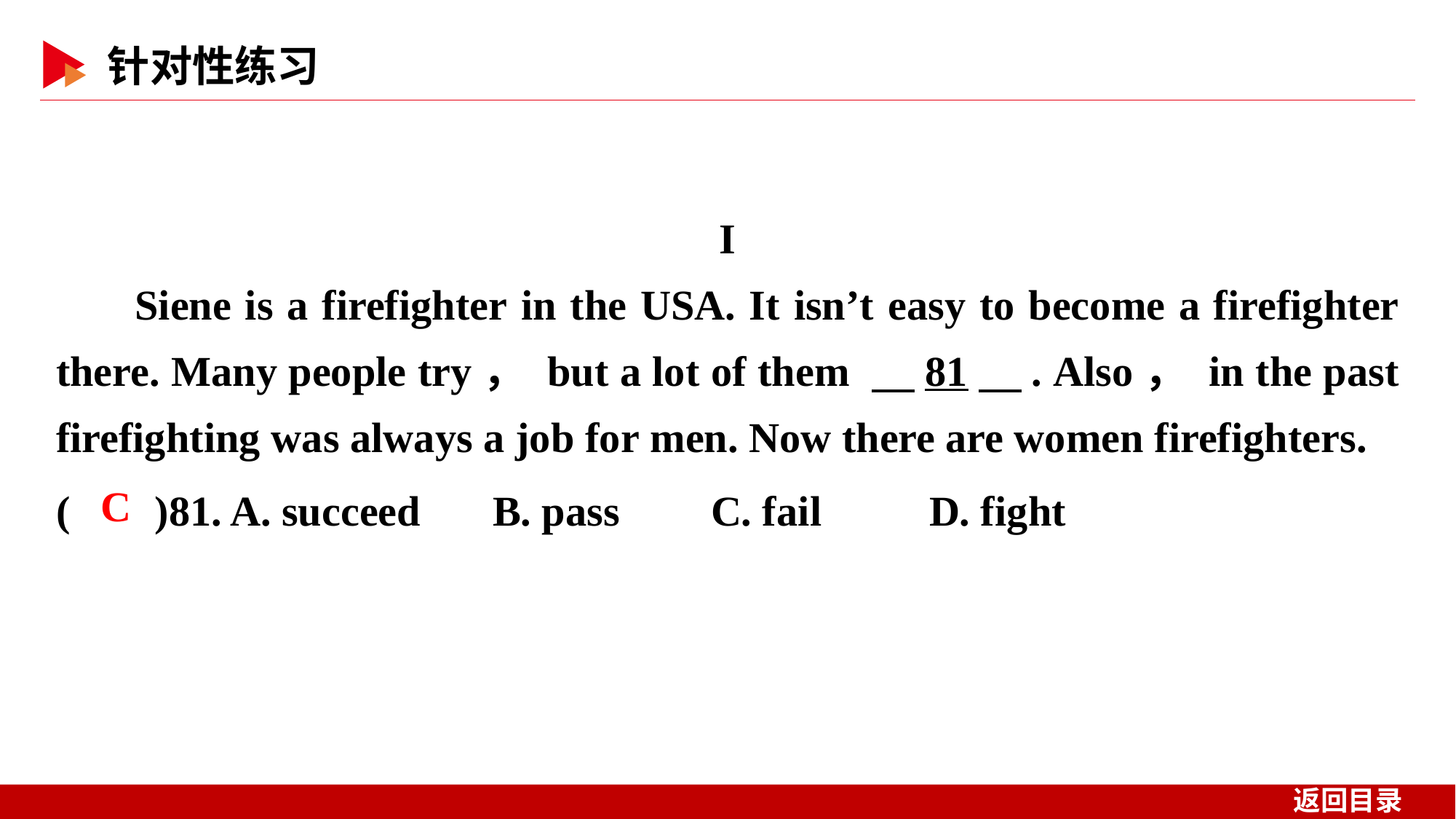

I
Siene is a firefighter in the USA. It isn’t easy to become a firefighter there. Many people try， but a lot of them 　81　. Also， in the past firefighting was always a job for men. Now there are women firefighters.
(        )81. A. succeed     	B. pass	C. fail  	D. fight
   C